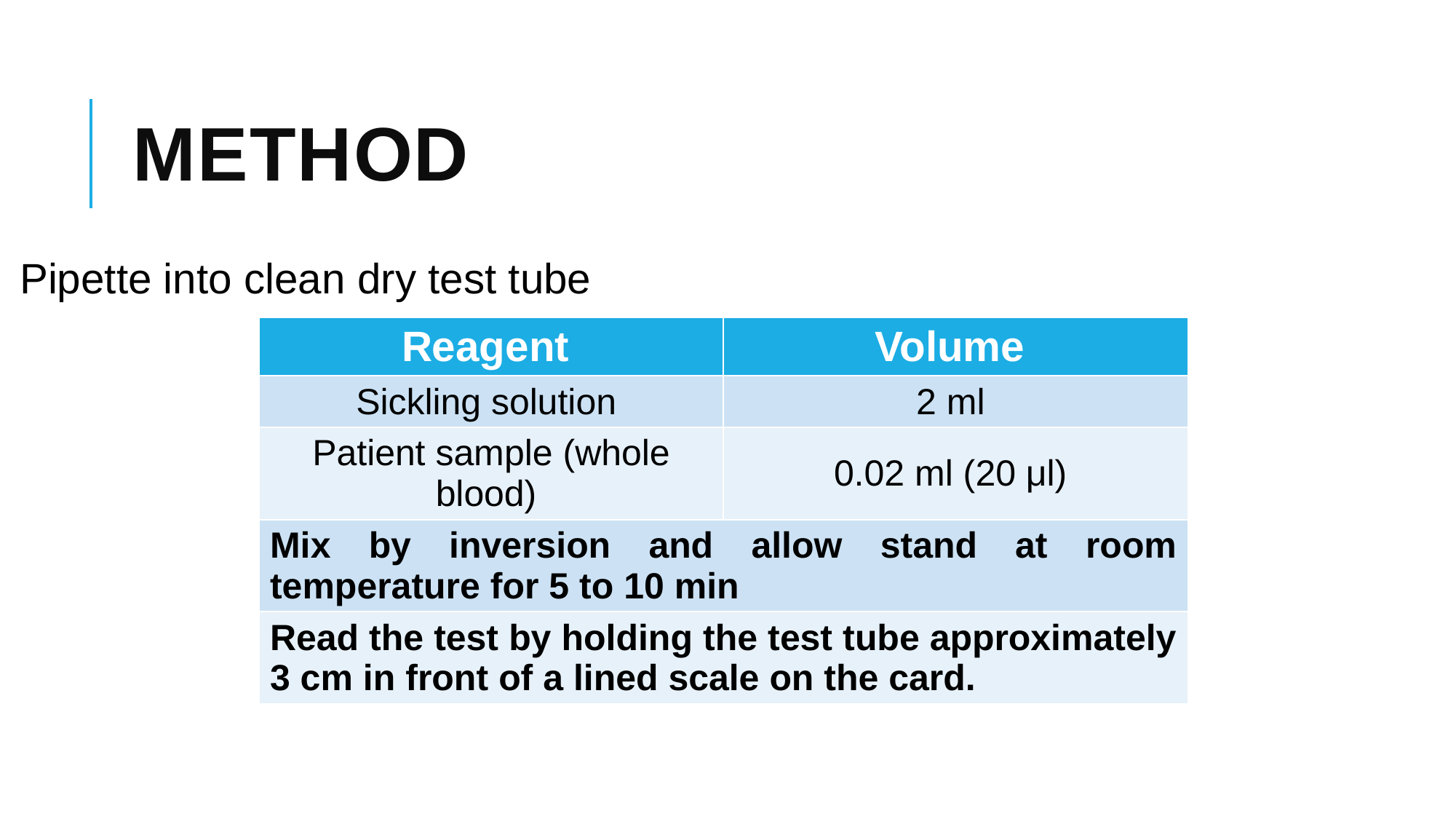

# Method
Pipette into clean dry test tube
| Reagent | Volume |
| --- | --- |
| Sickling solution | 2 ml |
| Patient sample (whole blood) | 0.02 ml (20 μl) |
| Mix by inversion and allow stand at room temperature for 5 to 10 min |  |
| Read the test by holding the test tube approximately 3 cm in front of a lined scale on the card. |  |